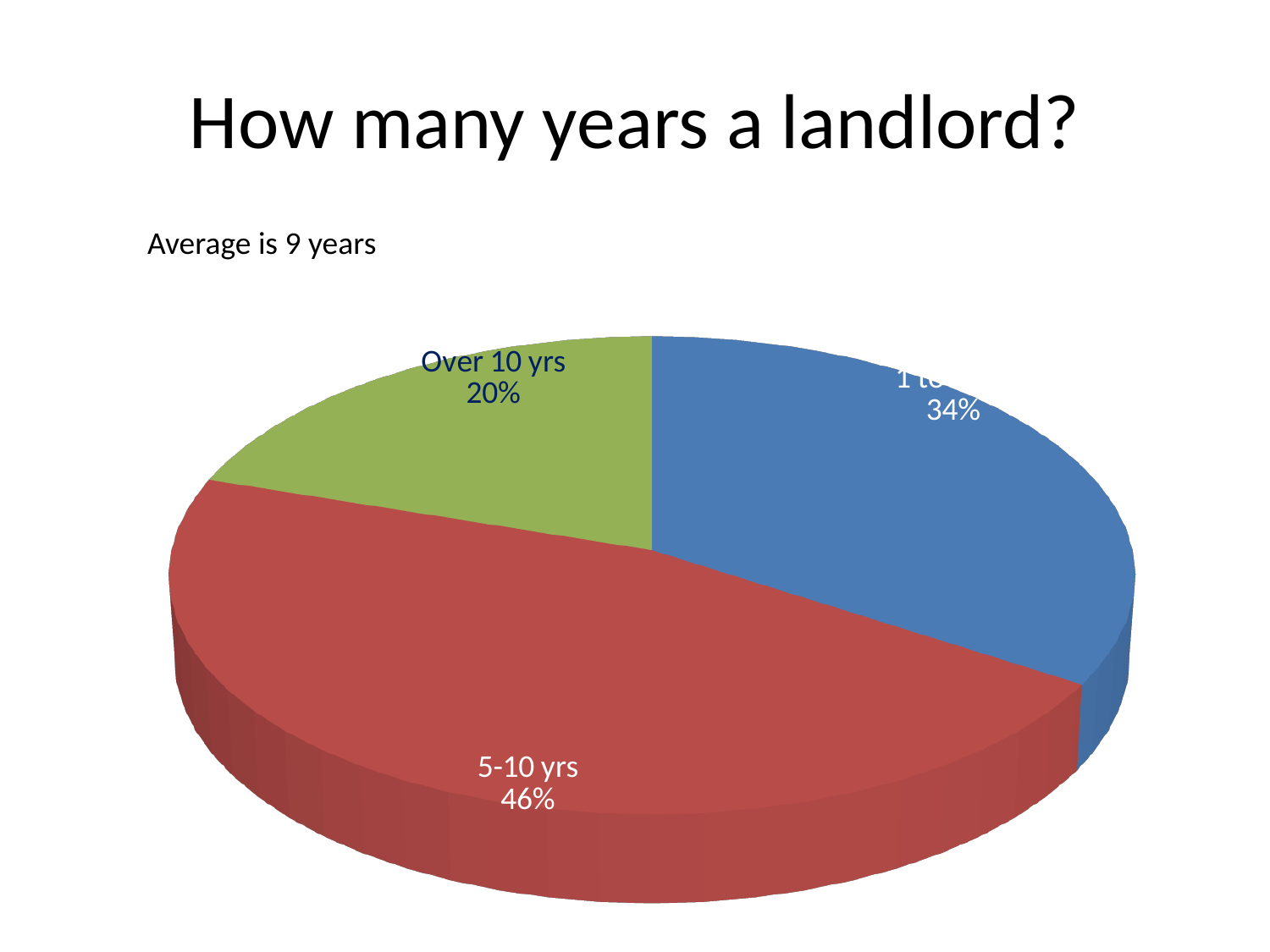

# How many years a landlord?
Average is 9 years

[unsupported chart]